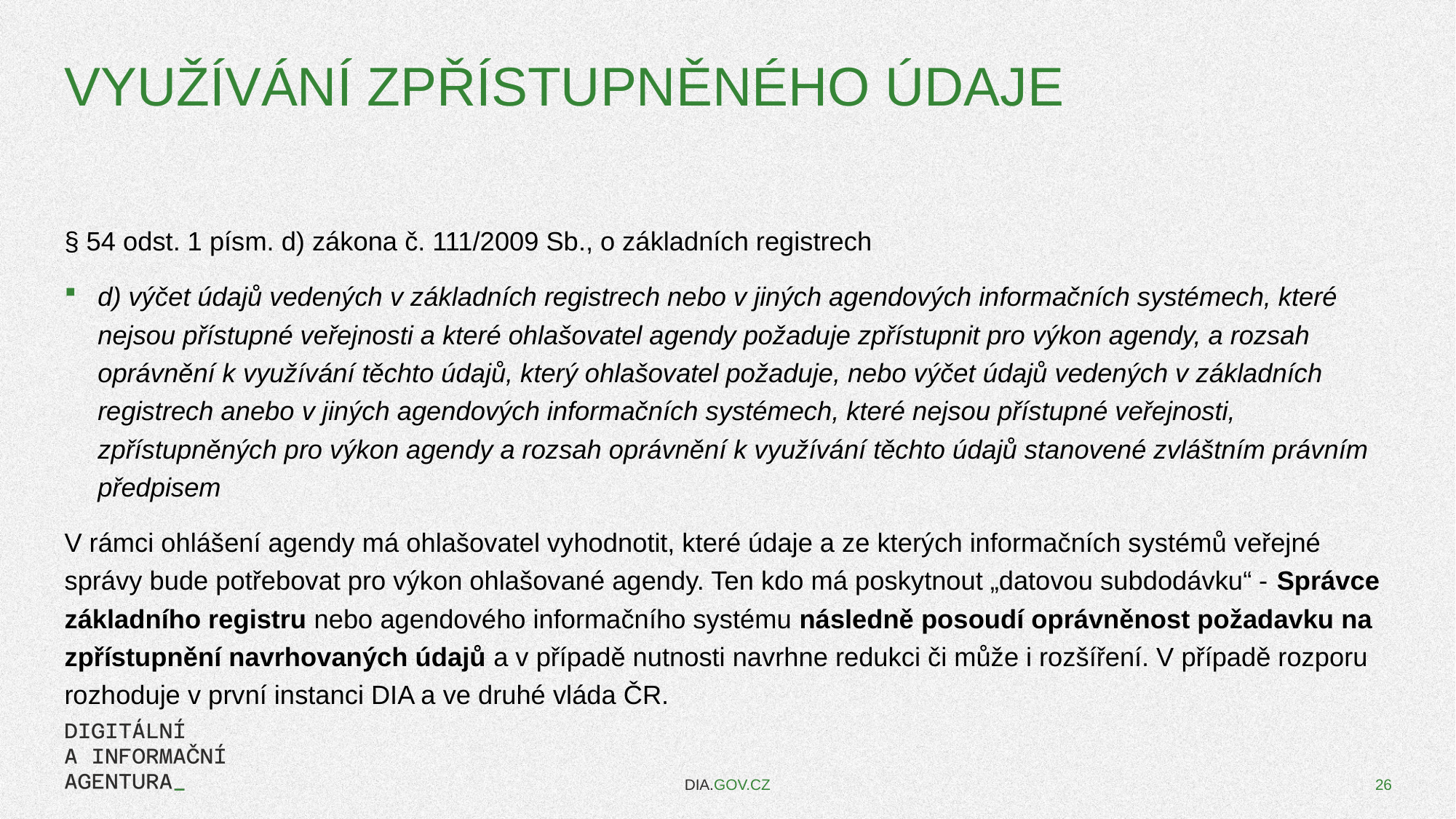

# Využívání Zpřístupněného údaje
§ 54 odst. 1 písm. d) zákona č. 111/2009 Sb., o základních registrech
d) výčet údajů vedených v základních registrech nebo v jiných agendových informačních systémech, které nejsou přístupné veřejnosti a které ohlašovatel agendy požaduje zpřístupnit pro výkon agendy, a rozsah oprávnění k využívání těchto údajů, který ohlašovatel požaduje, nebo výčet údajů vedených v základních registrech anebo v jiných agendových informačních systémech, které nejsou přístupné veřejnosti, zpřístupněných pro výkon agendy a rozsah oprávnění k využívání těchto údajů stanovené zvláštním právním předpisem
V rámci ohlášení agendy má ohlašovatel vyhodnotit, které údaje a ze kterých informačních systémů veřejné správy bude potřebovat pro výkon ohlašované agendy. Ten kdo má poskytnout „datovou subdodávku“ - Správce základního registru nebo agendového informačního systému následně posoudí oprávněnost požadavku na zpřístupnění navrhovaných údajů a v případě nutnosti navrhne redukci či může i rozšíření. V případě rozporu rozhoduje v první instanci DIA a ve druhé vláda ČR.
DIA.GOV.CZ
26